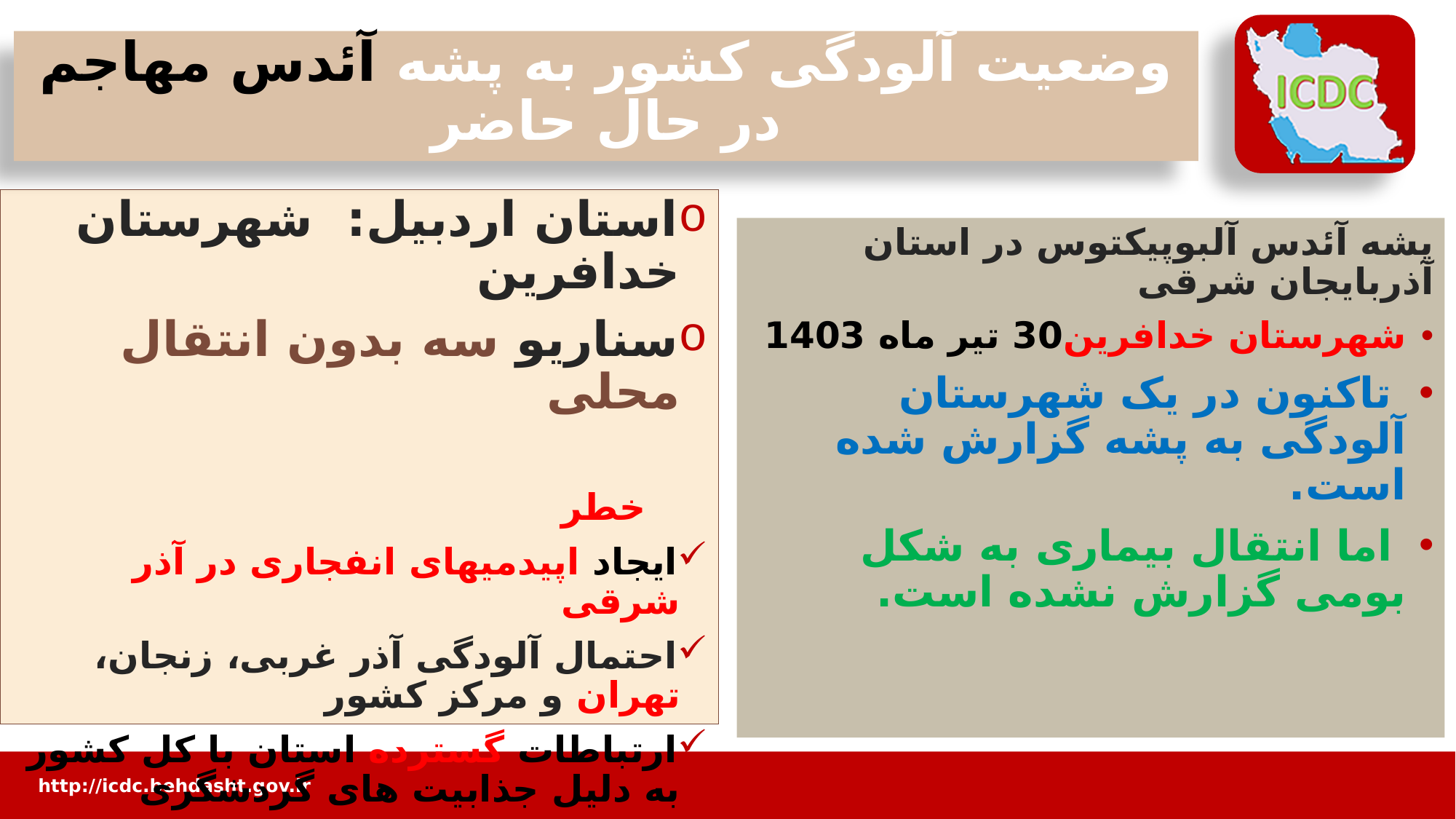

# وضعیت آلودگی کشور به پشه آئدس مهاجم در حال حاضر
استان اردبیل:  شهرستان خدافرین
سناریو سه بدون انتقال محلی

    خطر
ایجاد اپیدمیهای انفجاری در آذر شرقی
احتمال آلودگی آذر غربی، زنجان، تهران و مرکز کشور
ارتباطات گسترده استان با کل کشور به دلیل جذابیت های گردشگری
ایجاد اپیدمیهای انفجاری در کشور
پشه آئدس آلبوپیکتوس در استان آذربایجان شرقی
شهرستان خدافرین30 تیر ماه 1403
 تاکنون در یک شهرستان آلودگی به پشه گزارش شده است.
 اما انتقال بیماری به شکل بومی گزارش نشده است.